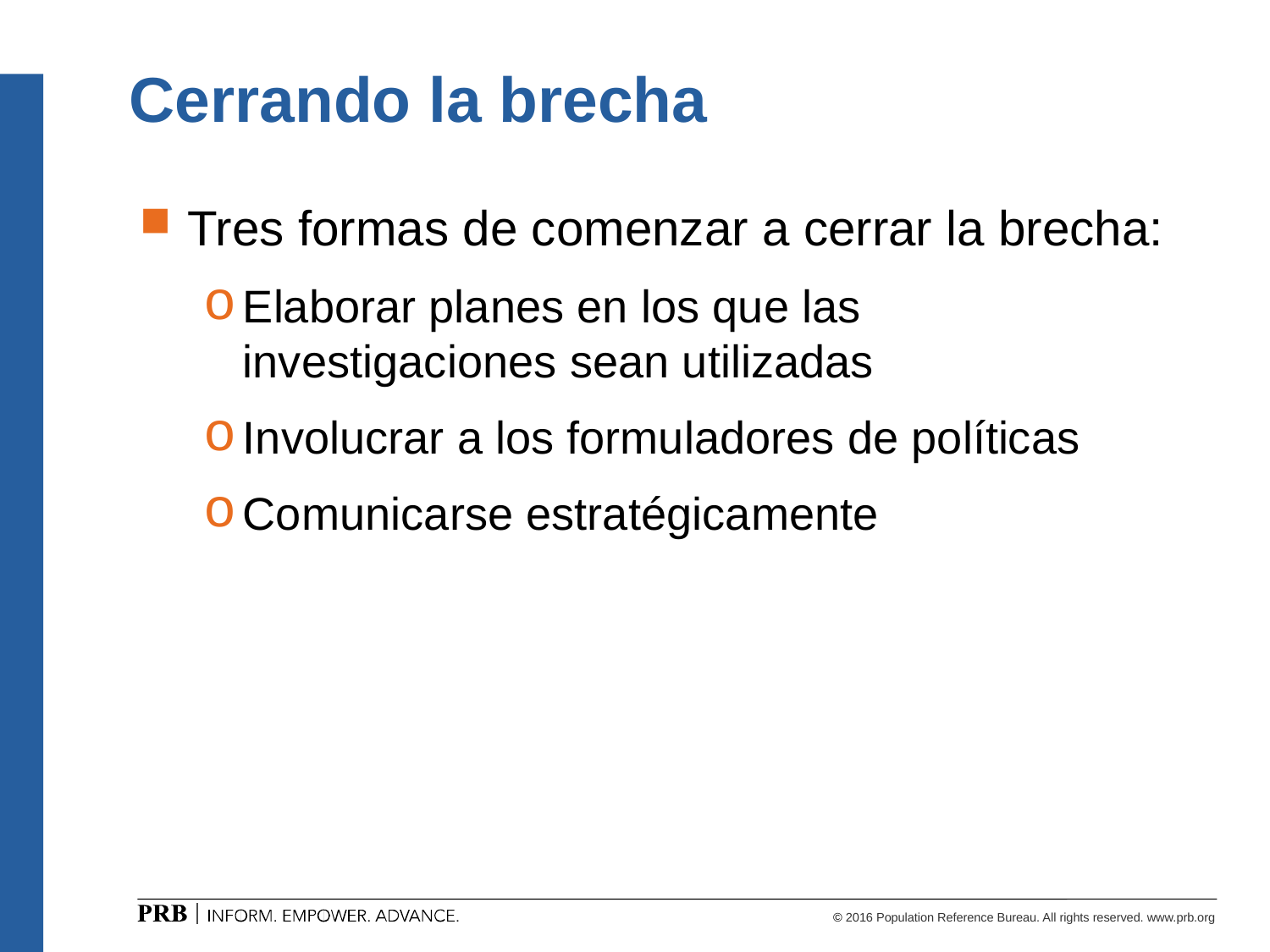

# Cerrando la brecha
Tres formas de comenzar a cerrar la brecha:
Elaborar planes en los que las investigaciones sean utilizadas
Involucrar a los formuladores de políticas
Comunicarse estratégicamente